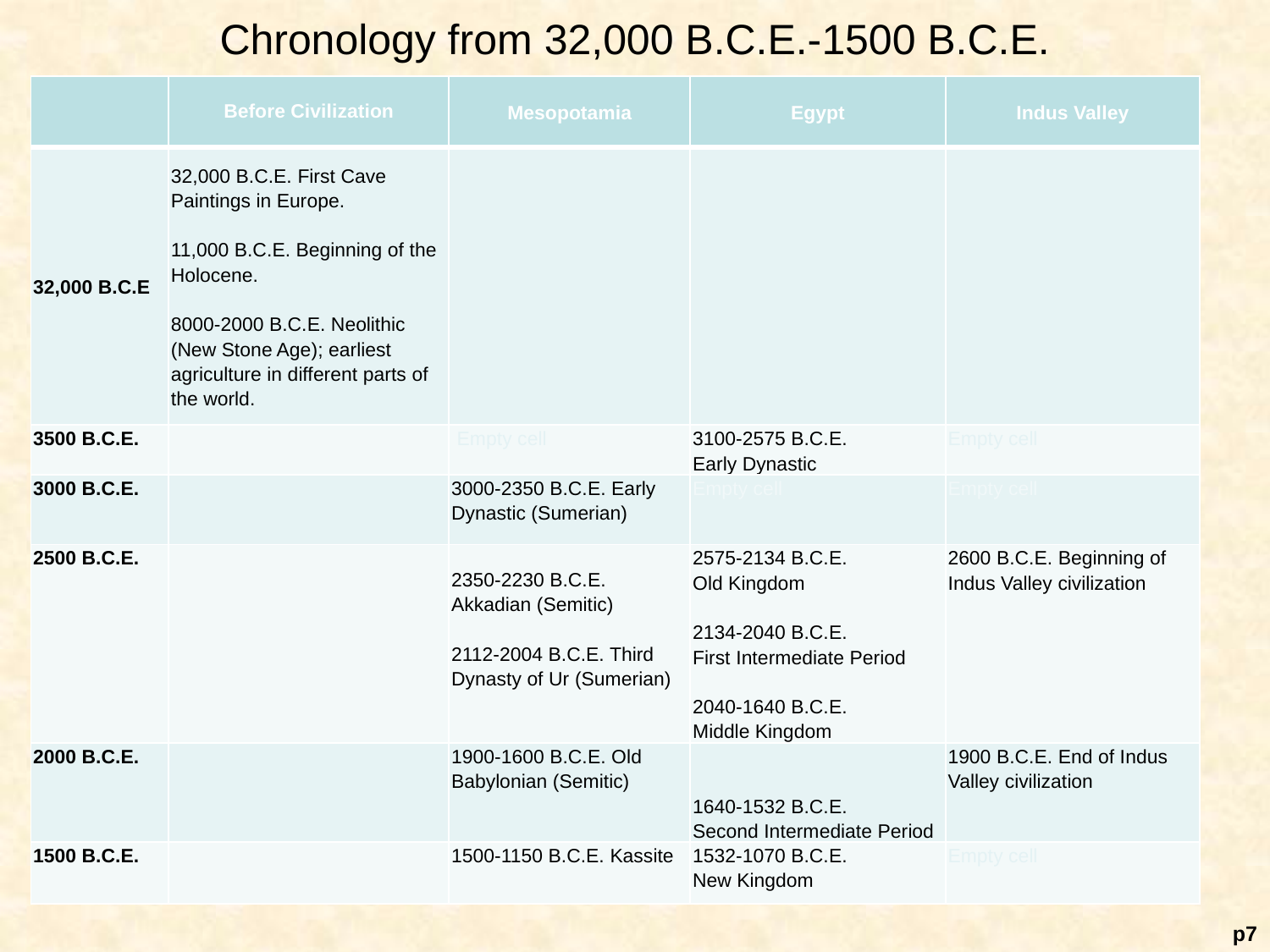

# Chronology from 32,000 B.C.E.-1500 B.C.E.
| Empty cell | Before Civilization | Mesopotamia | Egypt | Indus Valley |
| --- | --- | --- | --- | --- |
| 32,000 B.C.E | 32,000 B.C.E. First Cave Paintings in Europe. 11,000 B.C.E. Beginning of the Holocene. 8000-2000 B.C.E. Neolithic (New Stone Age); earliest agriculture in different parts of the world. |  |  |  |
| 3500 B.C.E. |  | Empty cell | 3100-2575 B.C.E. Early Dynastic | Empty cell |
| 3000 B.C.E. |  | 3000-2350 B.C.E. Early Dynastic (Sumerian) | Empty cell | Empty cell |
| 2500 B.C.E. |  | 2350-2230 B.C.E. Akkadian (Semitic) 2112-2004 B.C.E. Third Dynasty of Ur (Sumerian) | 2575-2134 B.C.E. Old Kingdom  2134-2040 B.C.E. First Intermediate Period 2040-1640 B.C.E. Middle Kingdom | 2600 B.C.E. Beginning of Indus Valley civilization |
| 2000 B.C.E. |  | 1900-1600 B.C.E. Old Babylonian (Semitic) | 1640-1532 B.C.E. Second Intermediate Period | 1900 B.C.E. End of Indus Valley civilization |
| 1500 B.C.E. |  | 1500-1150 B.C.E. Kassite | 1532-1070 B.C.E. New Kingdom | Empty cell |
 p7